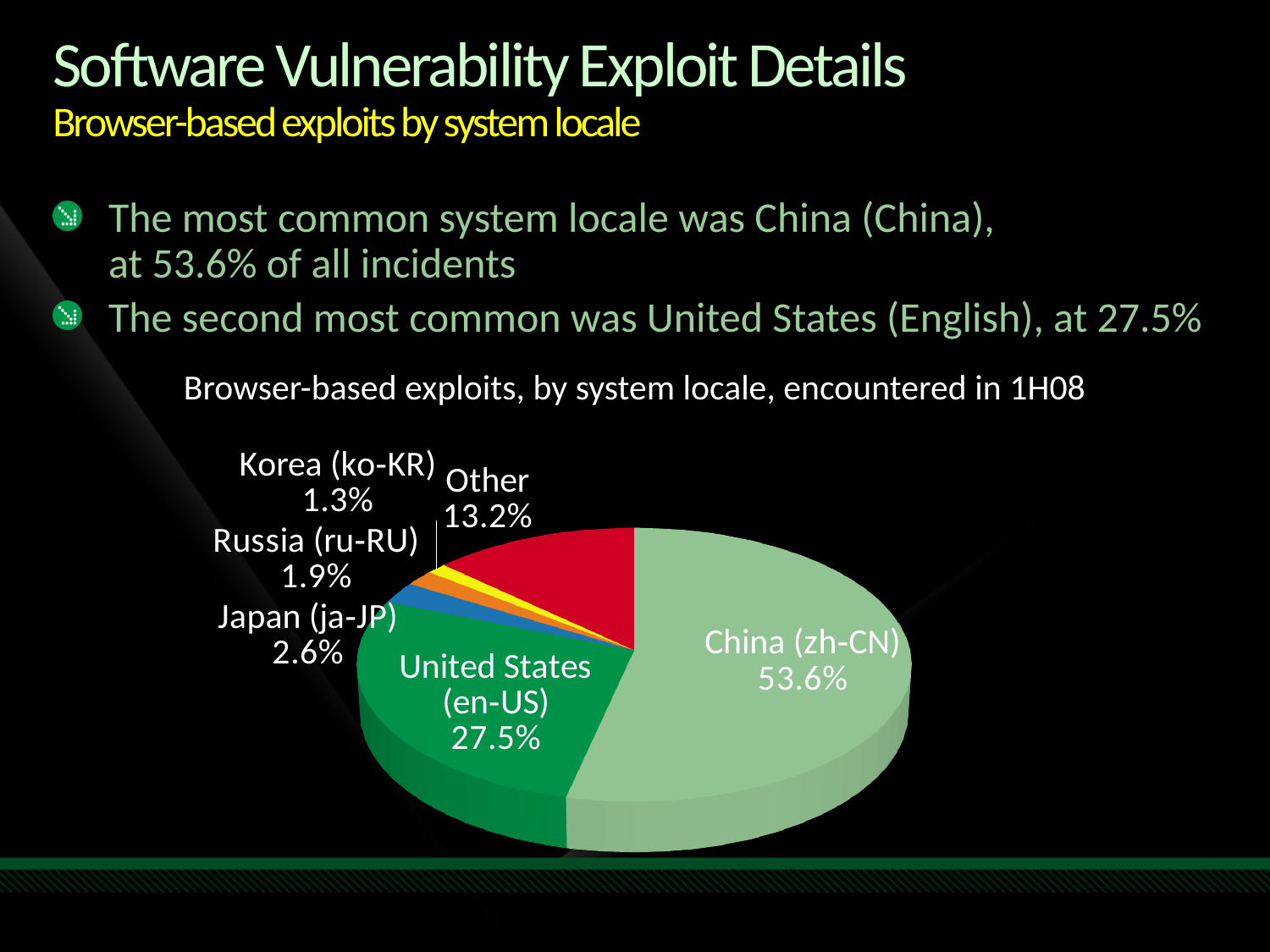

# Software Vulnerability Exploit Details Browser-based exploits by system locale
The most common system locale was China (China),
at 53.6% of all incidents
The second most common was United States (English), at 27.5%
Browser-based exploits, by system locale, encountered in 1H08

[unsupported chart]